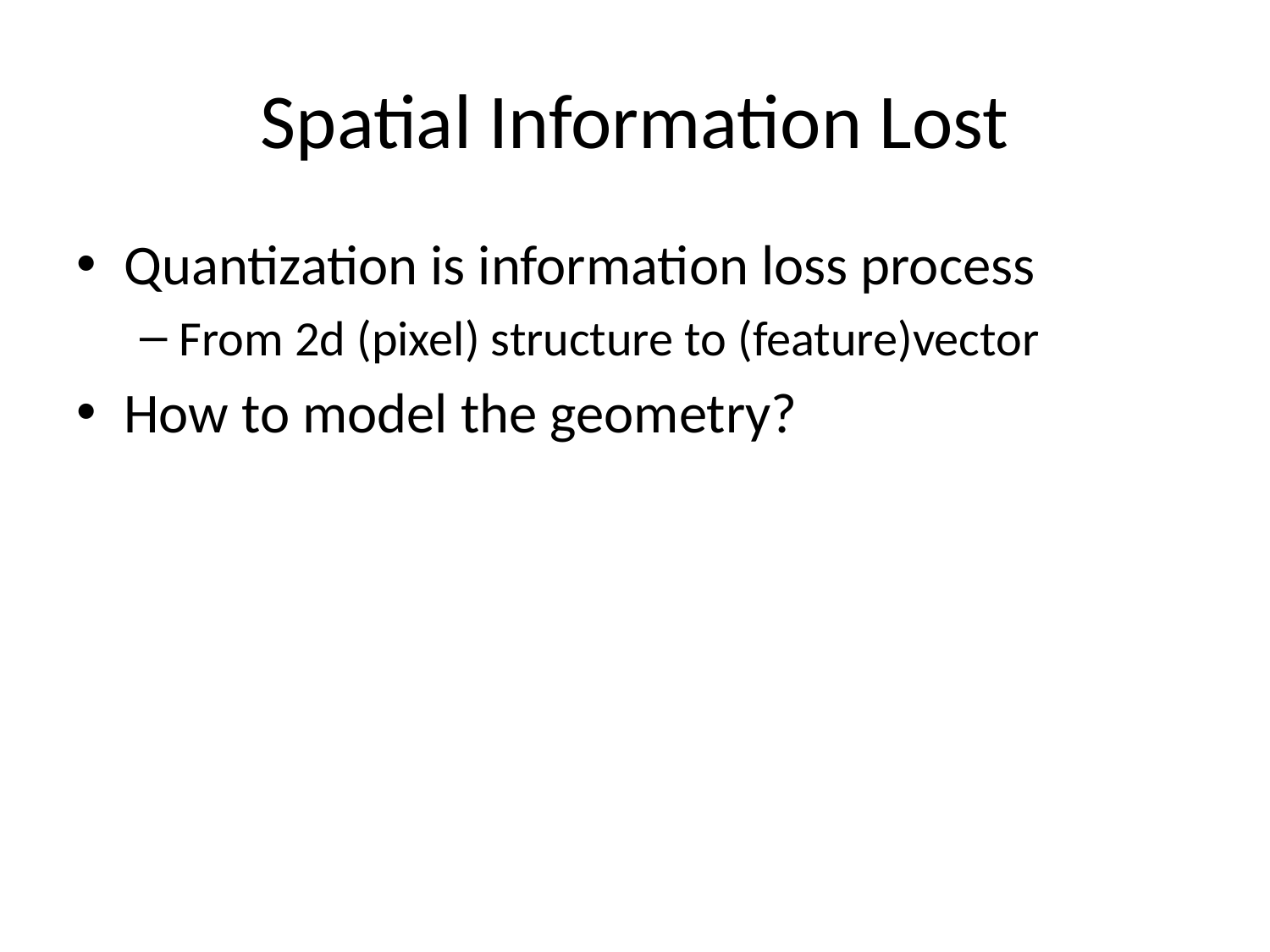

# Spatial Information Lost
Quantization is information loss process
From 2d (pixel) structure to (feature)vector
How to model the geometry?